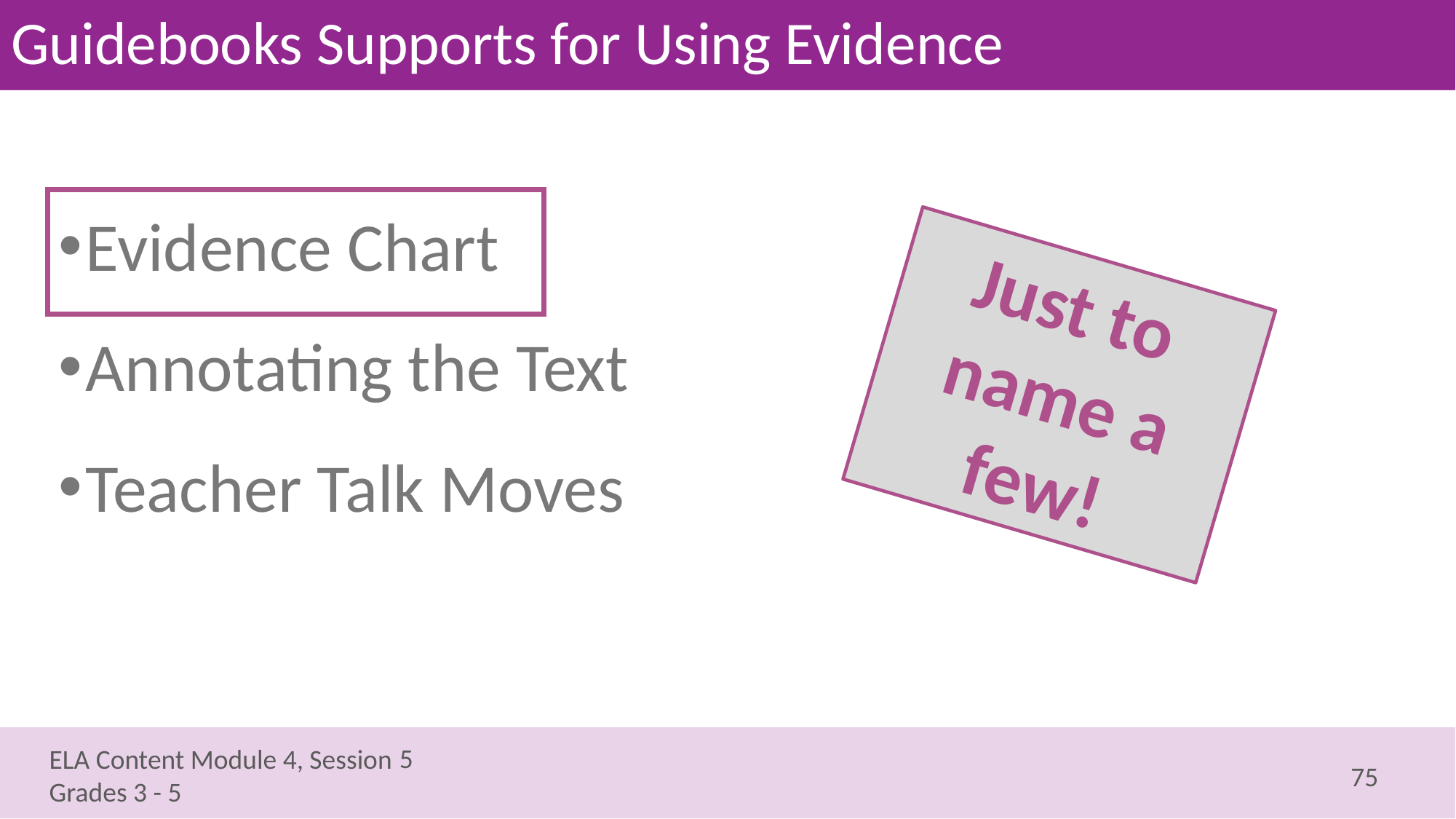

# Guidebooks Supports for Using Evidence

Evidence Chart

Annotating the Text

Teacher Talk Moves
Just to
name a few!
5
75